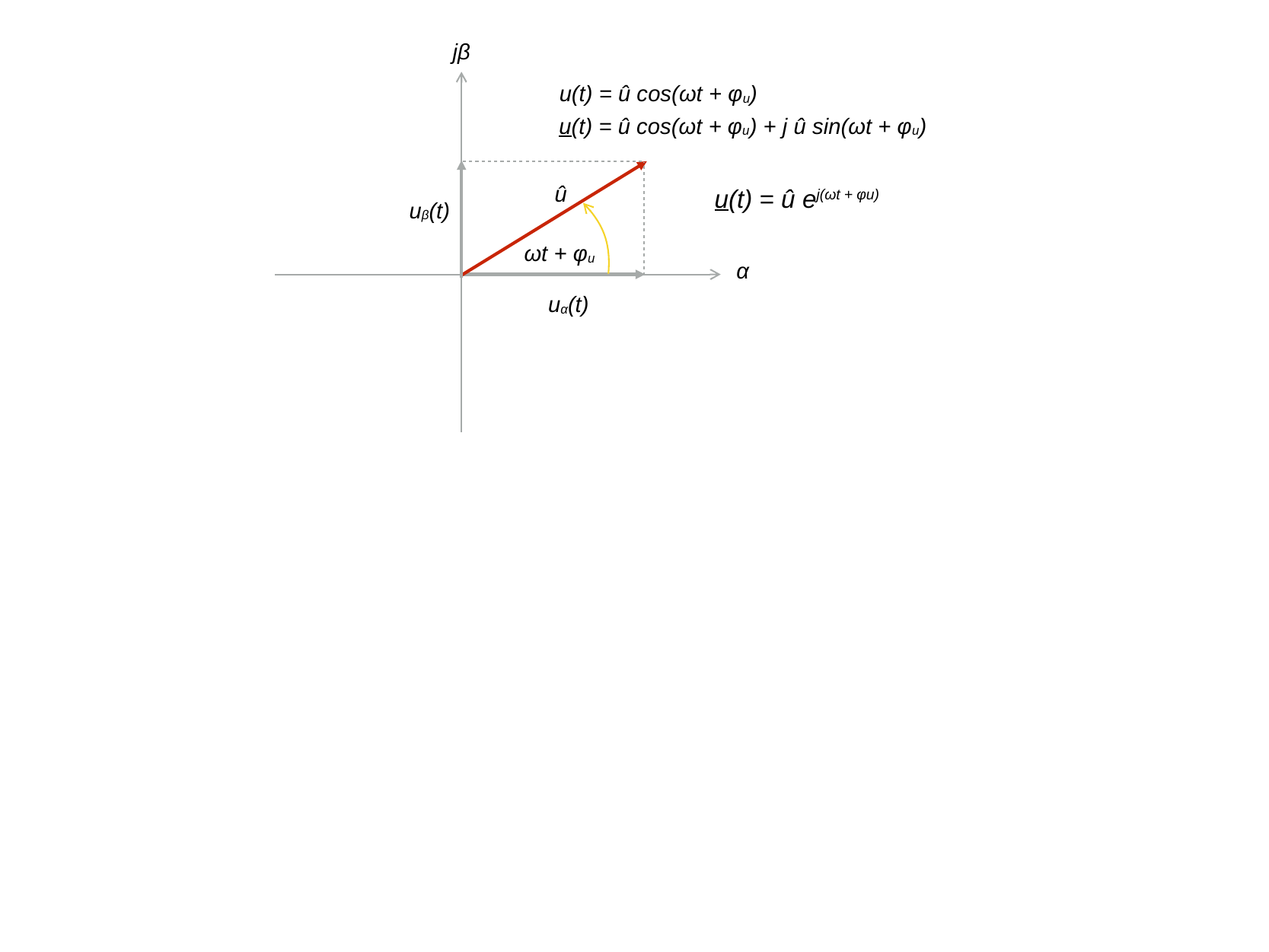

jβ

u(t) = û cos(ωt + φu)
u(t) = û cos(ωt + φu) + j û sin(ωt + φu)

û
u(t) = û ej(ωt + φu)
uβ(t)

ωt + φu
α

uα(t)